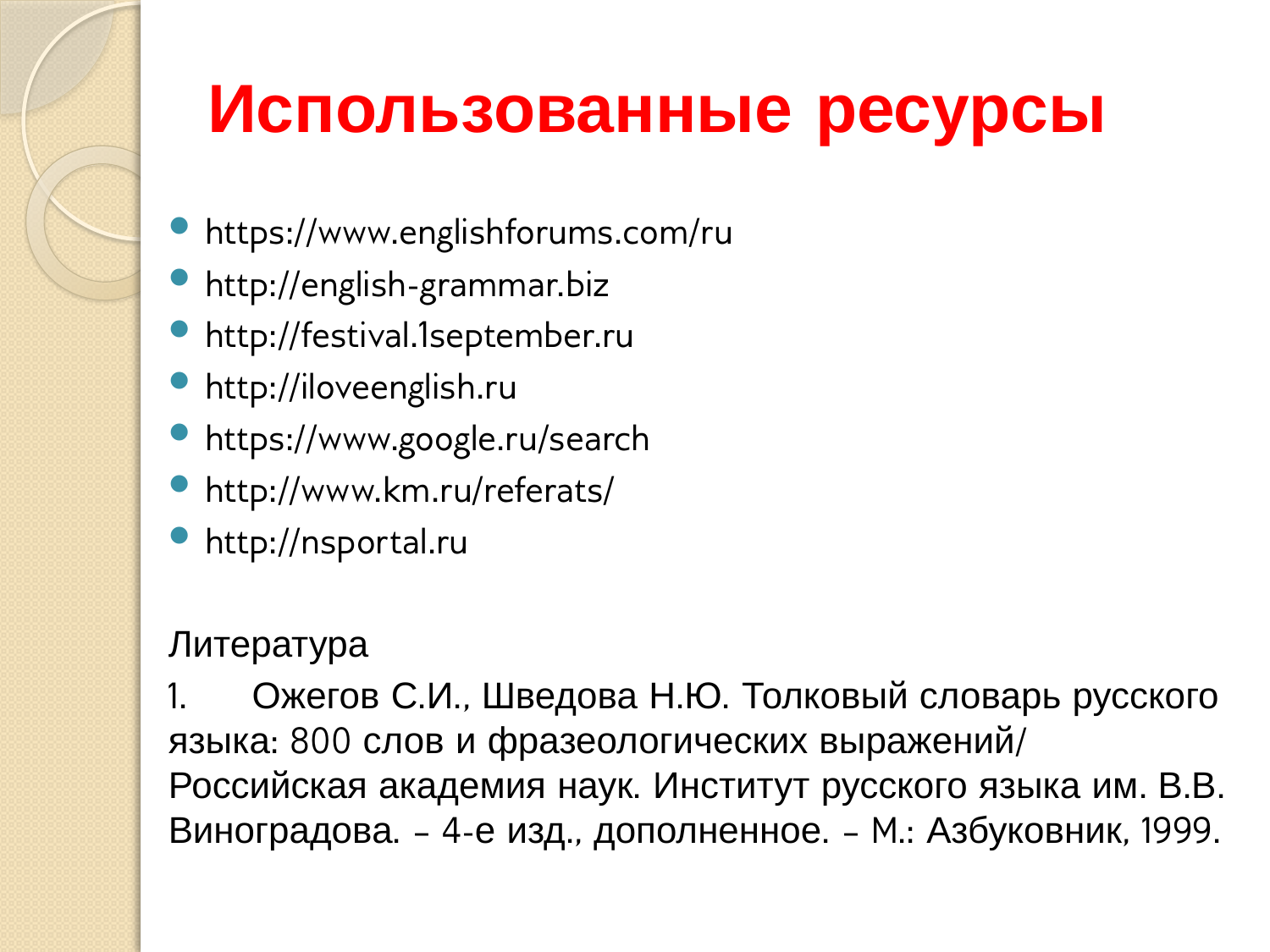

# Использованные ресурсы
https://www.englishforums.com/ru
http://english-grammar.biz
http://festival.1september.ru
http://iloveenglish.ru
https://www.google.ru/search
http://www.km.ru/referats/
http://nsportal.ru

Литература
1.	Ожегов С.И., Шведова Н.Ю. Толковый словарь русского языка: 800 слов и фразеологических выражений/ Российская академия наук. Институт русского языка им. В.В. Виноградова. – 4-е изд., дополненное. – M.: Азбуковник, 1999.